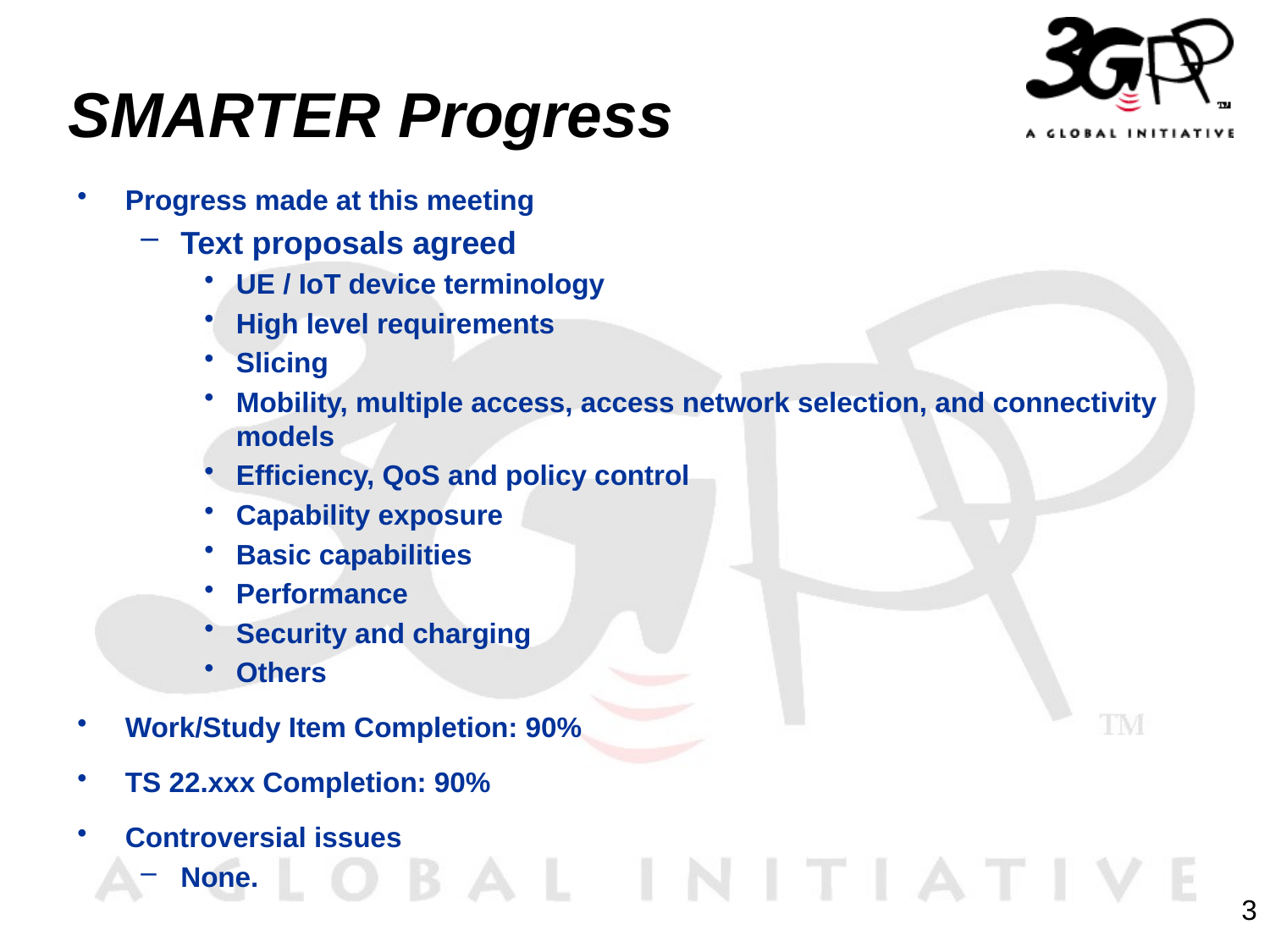

# SMARTER Progress
Progress made at this meeting
Text proposals agreed
UE / IoT device terminology
High level requirements
Slicing
Mobility, multiple access, access network selection, and connectivity models
Efficiency, QoS and policy control
Capability exposure
Basic capabilities
Performance
Security and charging
Others
Work/Study Item Completion: 90%
TS 22.xxx Completion: 90%
Controversial issues
None.

3